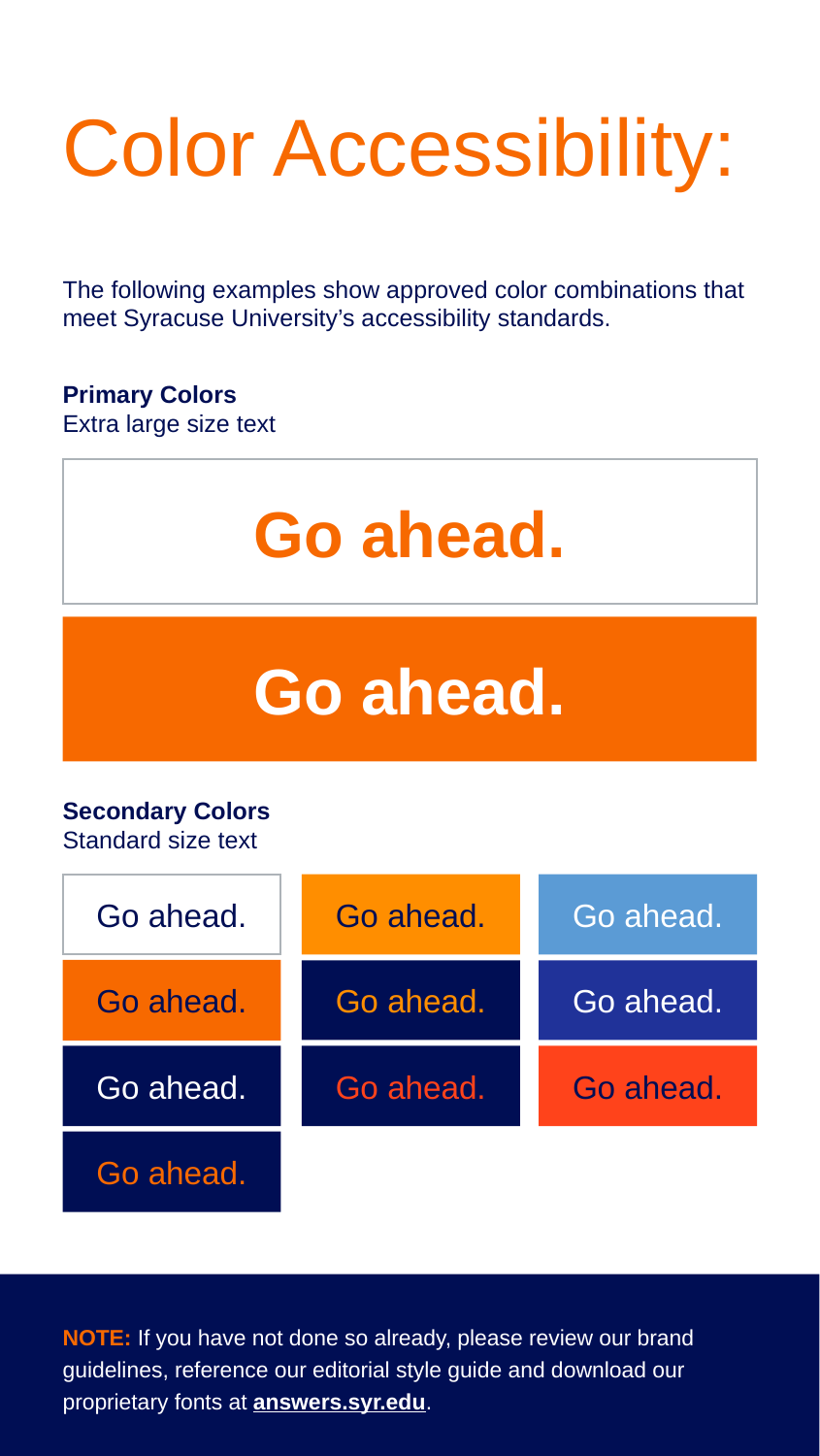

Color Accessibility:
The following examples show approved color combinations that meet Syracuse University’s accessibility standards.
Primary Colors
Extra large size text
Go ahead.
Go ahead.
Secondary Colors
Standard size text
Go ahead.
Go ahead.
Go ahead.
Go ahead.
Go ahead.
Go ahead.
Go ahead.
Go ahead.
Go ahead.
Go ahead.
NOTE: If you have not done so already, please review our brand guidelines, reference our editorial style guide and download our proprietary fonts at answers.syr.edu.